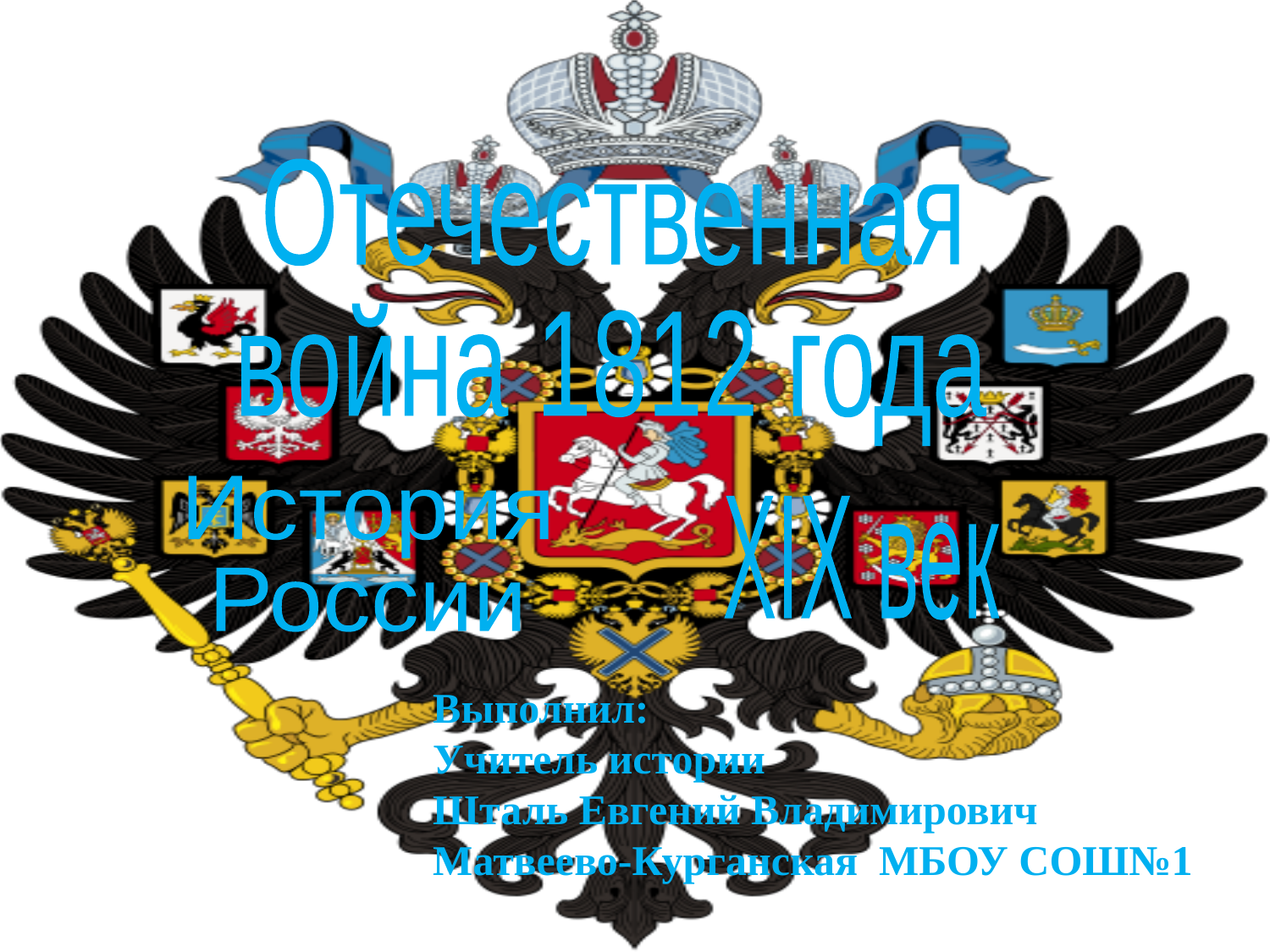

Отечественная
война 1812 года
История
России
XIX век
Выполнил:
Учитель истории
Шталь Евгений Владимирович
Матвеево-Курганская  МБОУ СОШ№1